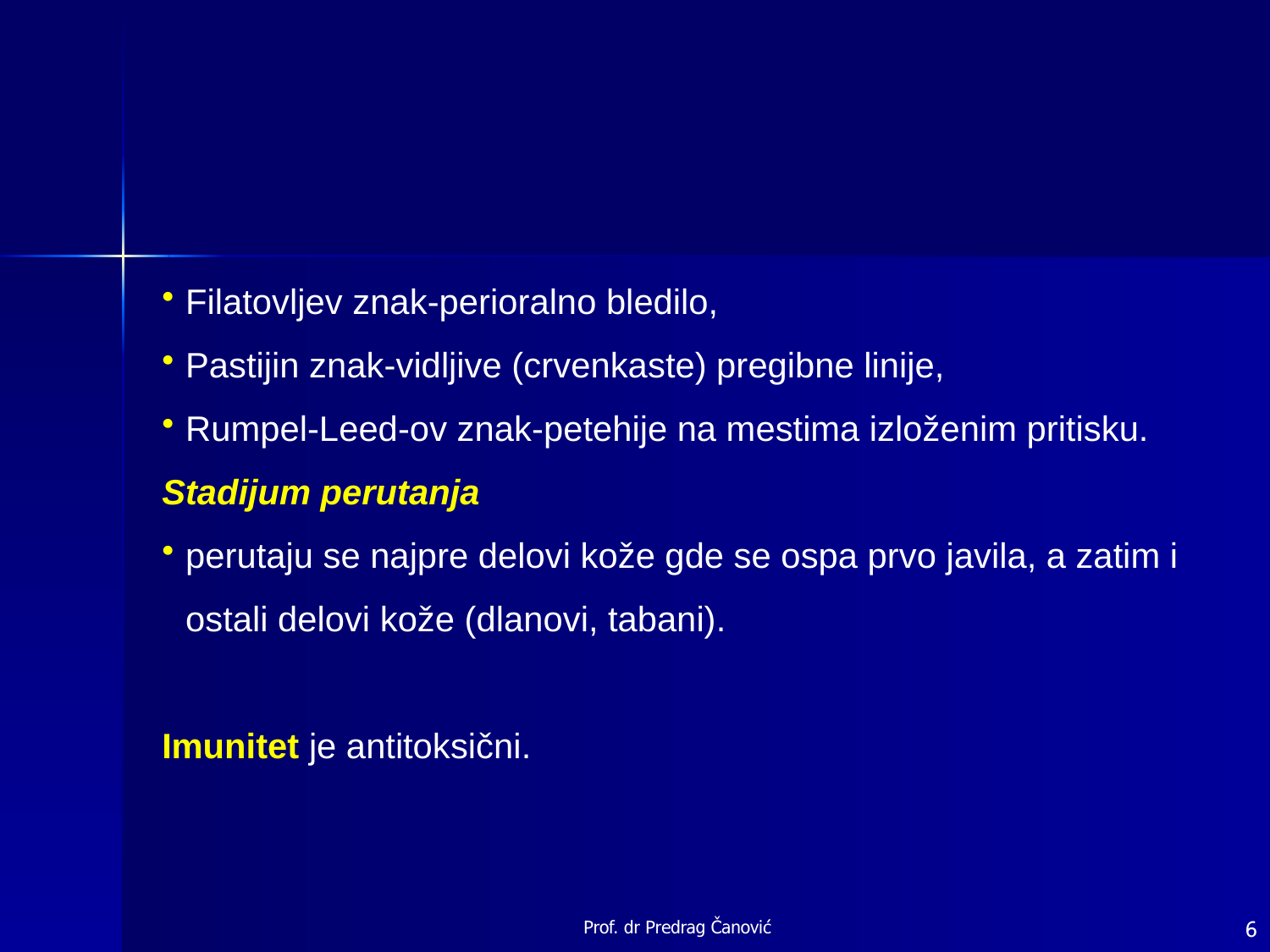

Filatovljev znak-perioralno bledilo,
Pastijin znak-vidljive (crvenkaste) pregibne linije,
Rumpel-Leed-ov znak-petehije na mestima izloženim pritisku.
Stadijum perutanja
perutaju se najpre delovi kože gde se ospa prvo javila, a zatim i ostali delovi kože (dlanovi, tabani).

Imunitet je antitoksični.
Prof. dr Predrag Čanović
6